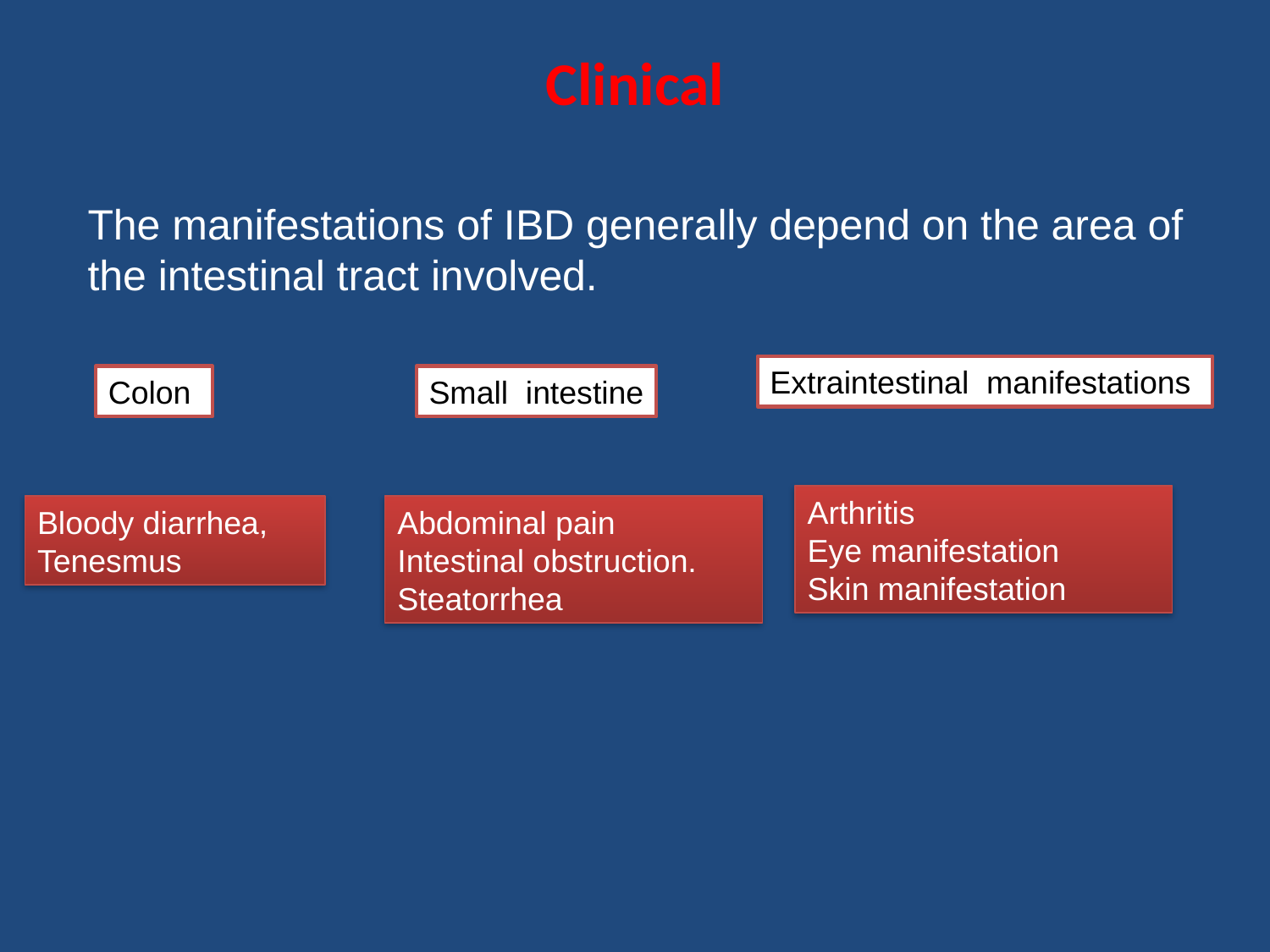

# Clinical
The manifestations of IBD generally depend on the area of the intestinal tract involved.

Extraintestinal  manifestations
Colon
Small  intestine
Arthritis
Eye manifestation
Skin manifestation
Bloody diarrhea,
Tenesmus
Abdominal pain
Intestinal obstruction.
Steatorrhea